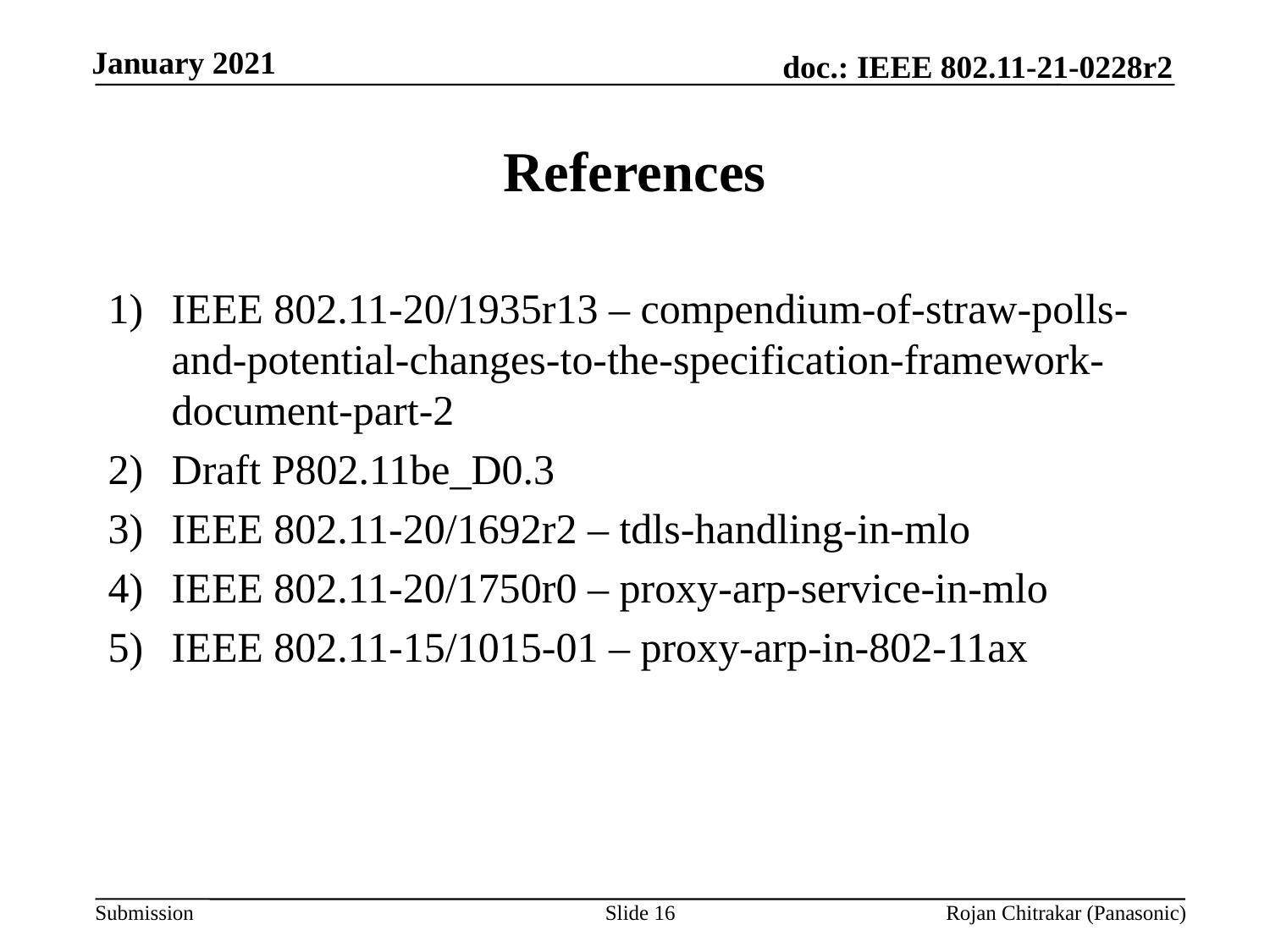

# References
IEEE 802.11-20/1935r13 – compendium-of-straw-polls-and-potential-changes-to-the-specification-framework-document-part-2
Draft P802.11be_D0.3
IEEE 802.11-20/1692r2 – tdls-handling-in-mlo
IEEE 802.11-20/1750r0 – proxy-arp-service-in-mlo
IEEE 802.11-15/1015-01 – proxy-arp-in-802-11ax
Slide 16
Rojan Chitrakar (Panasonic)